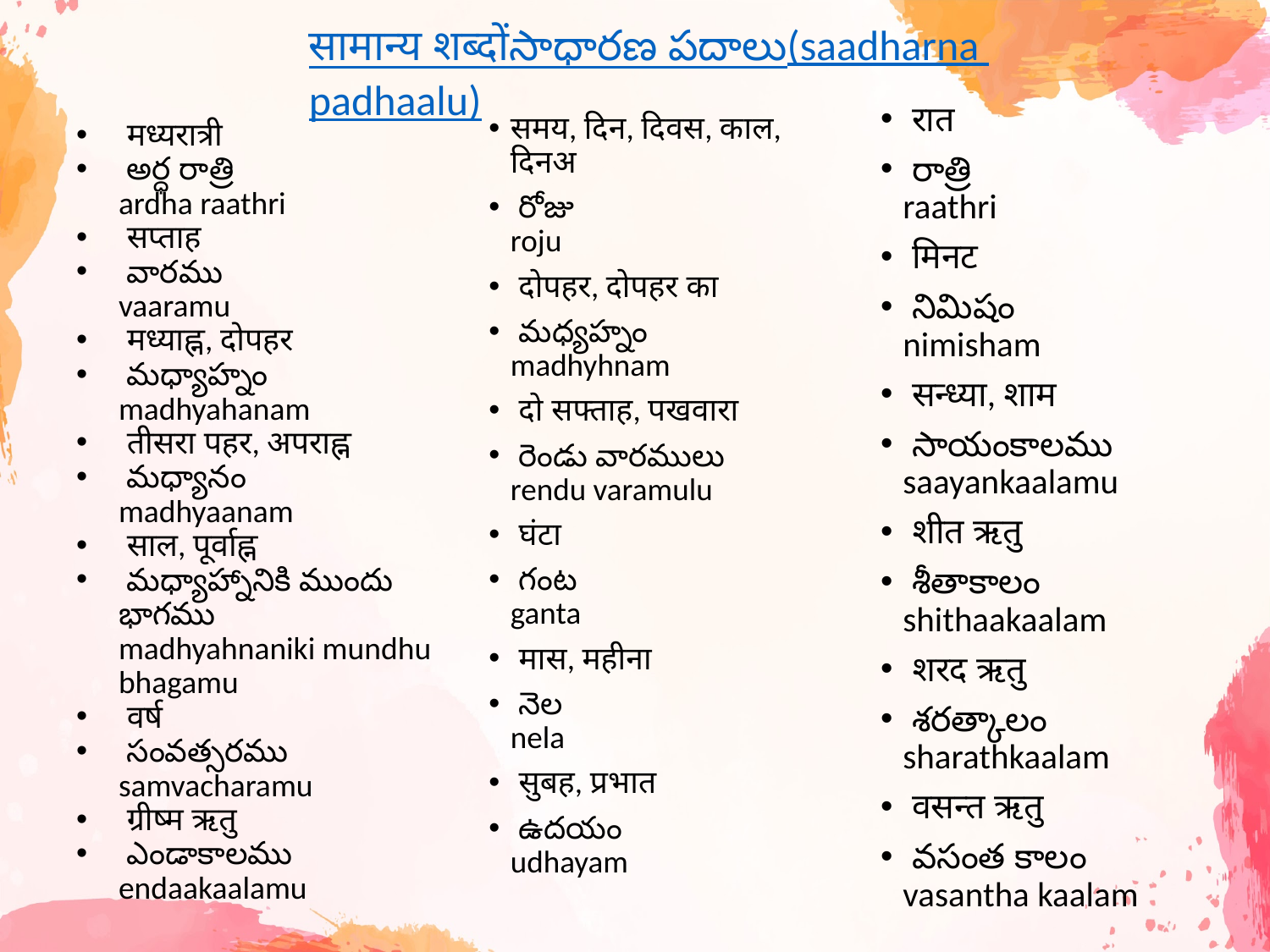

सामान्य शब्दोंసాధారణ పదాలు
(saadharna padhaalu)
#
 रात
 రాత్రి
raathri
 मिनट
 నిమిషం
nimisham
 सन्ध्या, शाम
 సాయంకాలము
saayankaalamu
 शीत ऋतु
 శీతాకాలం
shithaakaalam
 शरद ऋतु
 శరత్కాలం
sharathkaalam
 वसन्त ऋतु
 వసంత కాలం
vasantha kaalam
 मध्यरात्री
 అర్ధ రాత్రి
ardha raathri
 सप्ताह
 వారము
vaaramu
 मध्याह्न, दोपहर
 మధ్యాహ్నం
madhyahanam
 तीसरा पहर, अपराह्न
 మధ్యానం
madhyaanam
 साल, पूर्वाह्न
 మధ్యాహ్నానికి ముందు భాగము
madhyahnaniki mundhu bhagamu
 वर्ष
 సంవత్సరము
samvacharamu
 ग्रीष्म ऋतु
 ఎండాకాలము
endaakaalamu
समय, दिन, दिवस, काल, दिनअ
 రోజు
roju
 दोपहर, दोपहर का
 మధ్యహ్నం
madhyhnam
 दो सफ्ताह, पखवारा
 రెండు వారములు
rendu varamulu
 घंटा
 గంట
ganta
 मास, महीना
 నెల
nela
 सुबह, प्रभात
 ఉదయం
udhayam